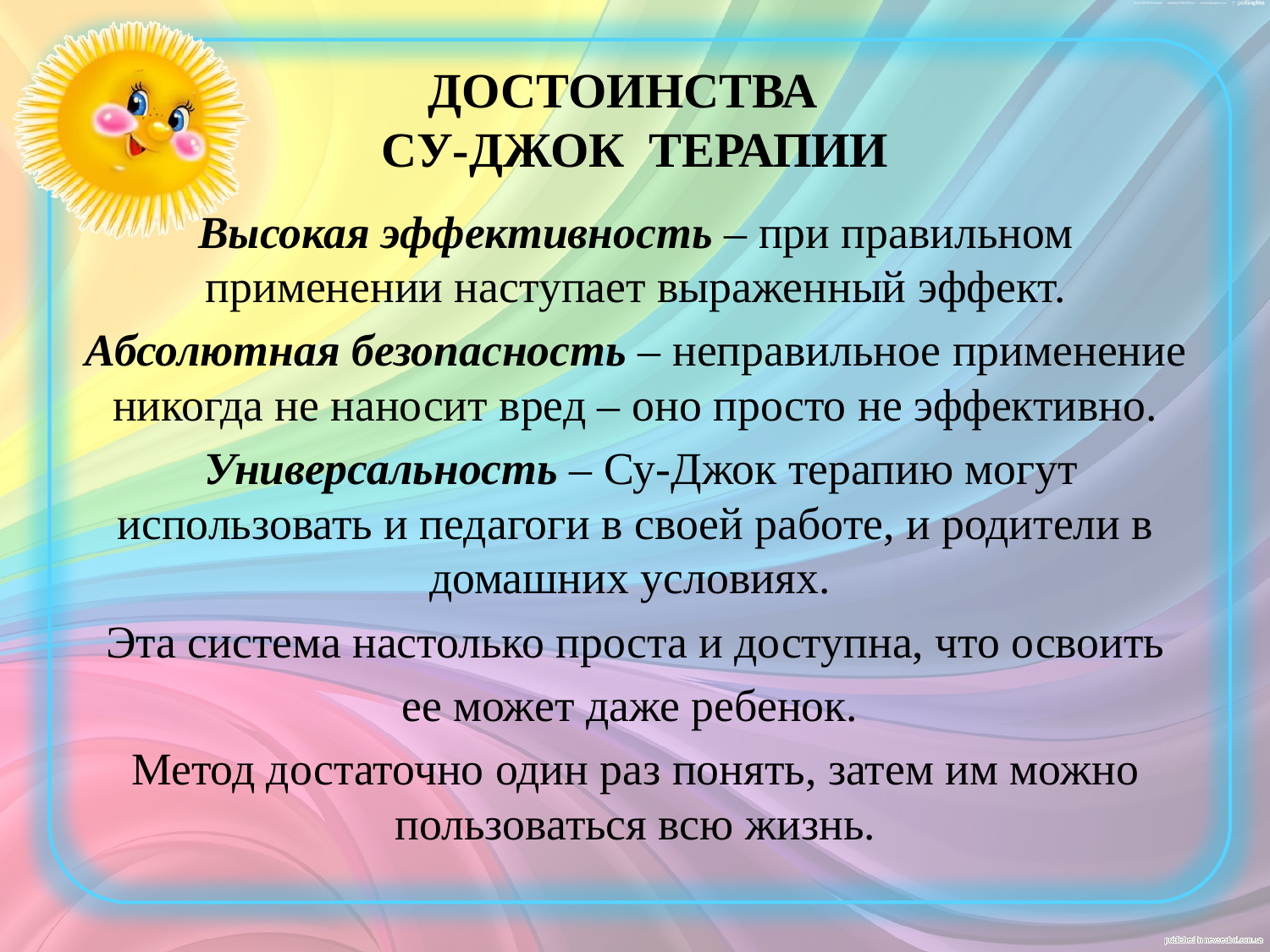

# ДОСТОИНСТВА СУ-ДЖОК  ТЕРАПИИ
Высокая эффективность – при правильном применении наступает выраженный эффект.
Абсолютная безопасность – неправильное применение никогда не наносит вред – оно просто не эффективно.
 Универсальность – Су-Джок терапию могут использовать и педагоги в своей работе, и родители в домашних условиях.
Эта система настолько проста и доступна, что освоить
ее может даже ребенок.
Метод достаточно один раз понять, затем им можно пользоваться всю жизнь.